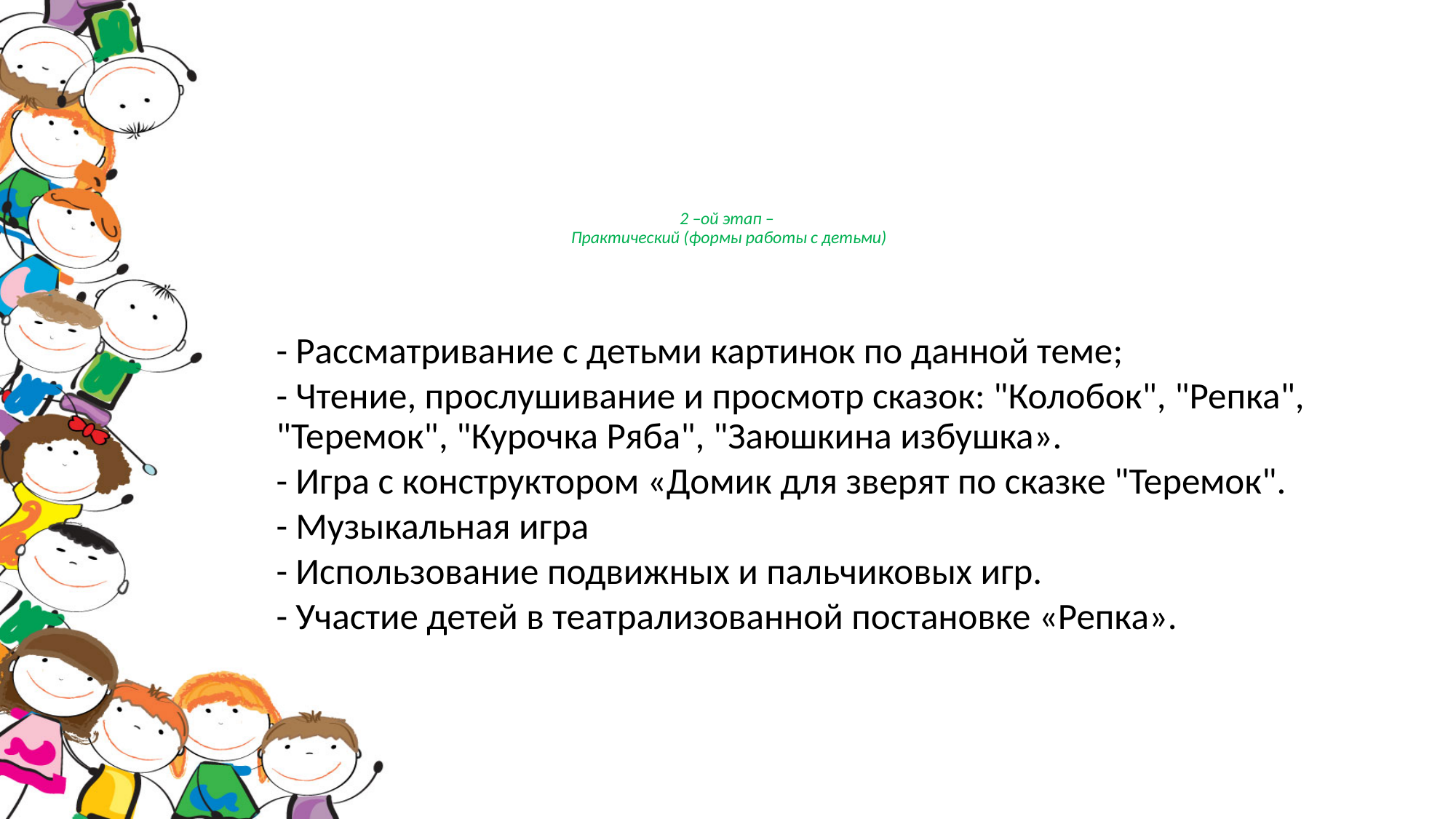

# 2 –ой этап – Практический (формы работы с детьми)
- Рассматривание с детьми картинок по данной теме;
- Чтение, прослушивание и просмотр сказок: "Колобок", "Репка", "Теремок", "Курочка Ряба", "Заюшкина избушка».
- Игра с конструктором «Домик для зверят по сказке "Теремок".
- Музыкальная игра
- Использование подвижных и пальчиковых игр.
- Участие детей в театрализованной постановке «Репка».